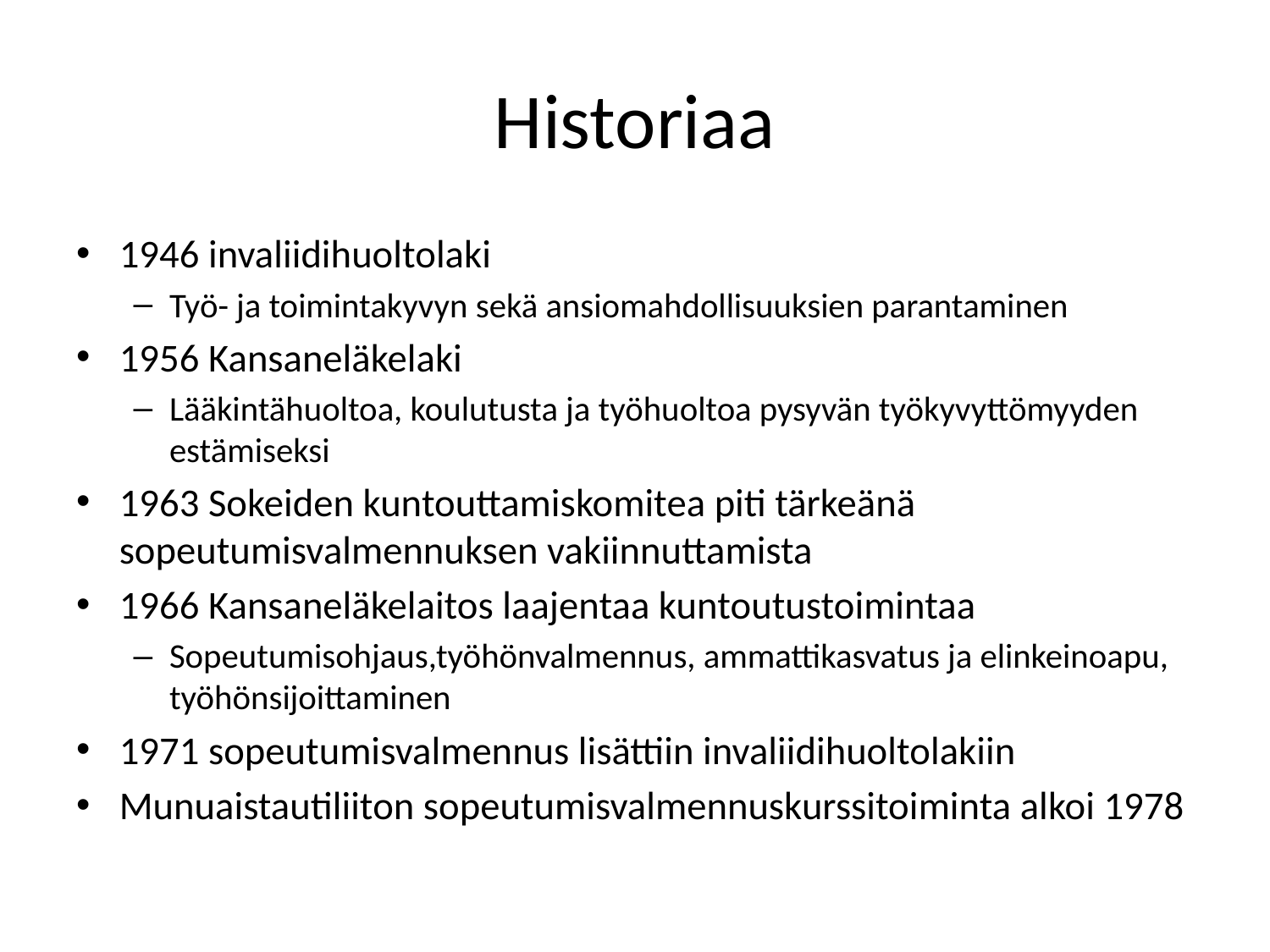

# Historiaa
1946 invaliidihuoltolaki
Työ- ja toimintakyvyn sekä ansiomahdollisuuksien parantaminen
1956 Kansaneläkelaki
Lääkintähuoltoa, koulutusta ja työhuoltoa pysyvän työkyvyttömyyden estämiseksi
1963 Sokeiden kuntouttamiskomitea piti tärkeänä sopeutumisvalmennuksen vakiinnuttamista
1966 Kansaneläkelaitos laajentaa kuntoutustoimintaa
Sopeutumisohjaus,työhönvalmennus, ammattikasvatus ja elinkeinoapu, työhönsijoittaminen
1971 sopeutumisvalmennus lisättiin invaliidihuoltolakiin
Munuaistautiliiton sopeutumisvalmennuskurssitoiminta alkoi 1978